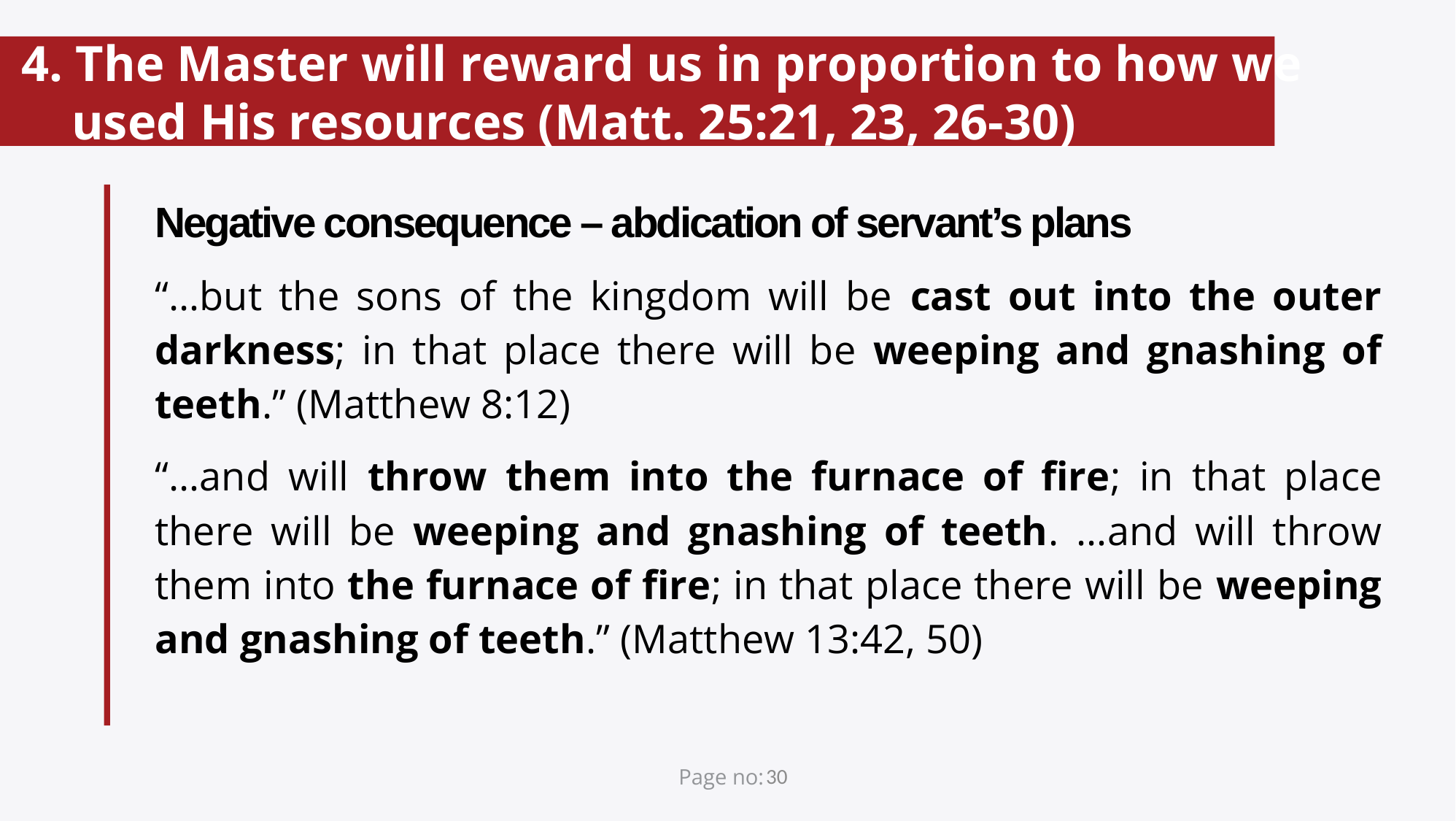

# 4. The Master will reward us in proportion to how we used His resources (Matt. 25:21, 23, 26-30)
Negative consequence – abdication of servant’s plans
“…but the sons of the kingdom will be cast out into the outer darkness; in that place there will be weeping and gnashing of teeth.” (Matthew 8:12)
“…and will throw them into the furnace of fire; in that place there will be weeping and gnashing of teeth. …and will throw them into the furnace of fire; in that place there will be weeping and gnashing of teeth.” (Matthew 13:42, 50)